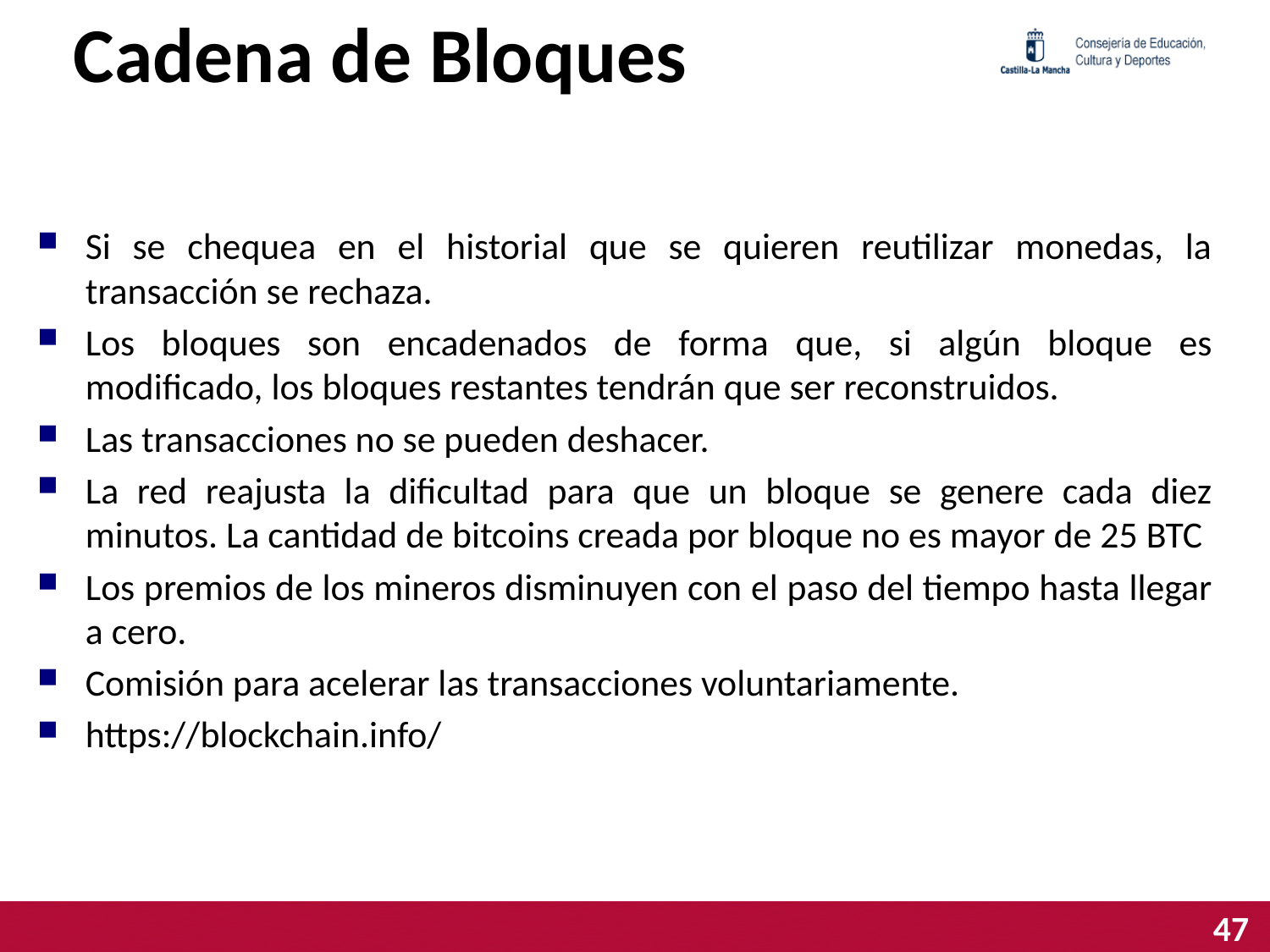

# Cadena de Bloques

Si se chequea en el historial que se quieren reutilizar monedas, la transacción se rechaza.
Los bloques son encadenados de forma que, si algún bloque es modificado, los bloques restantes tendrán que ser reconstruidos.
Las transacciones no se pueden deshacer.
La red reajusta la dificultad para que un bloque se genere cada diez minutos. La cantidad de bitcoins creada por bloque no es mayor de 25 BTC
Los premios de los mineros disminuyen con el paso del tiempo hasta llegar a cero.
Comisión para acelerar las transacciones voluntariamente.
https://blockchain.info/